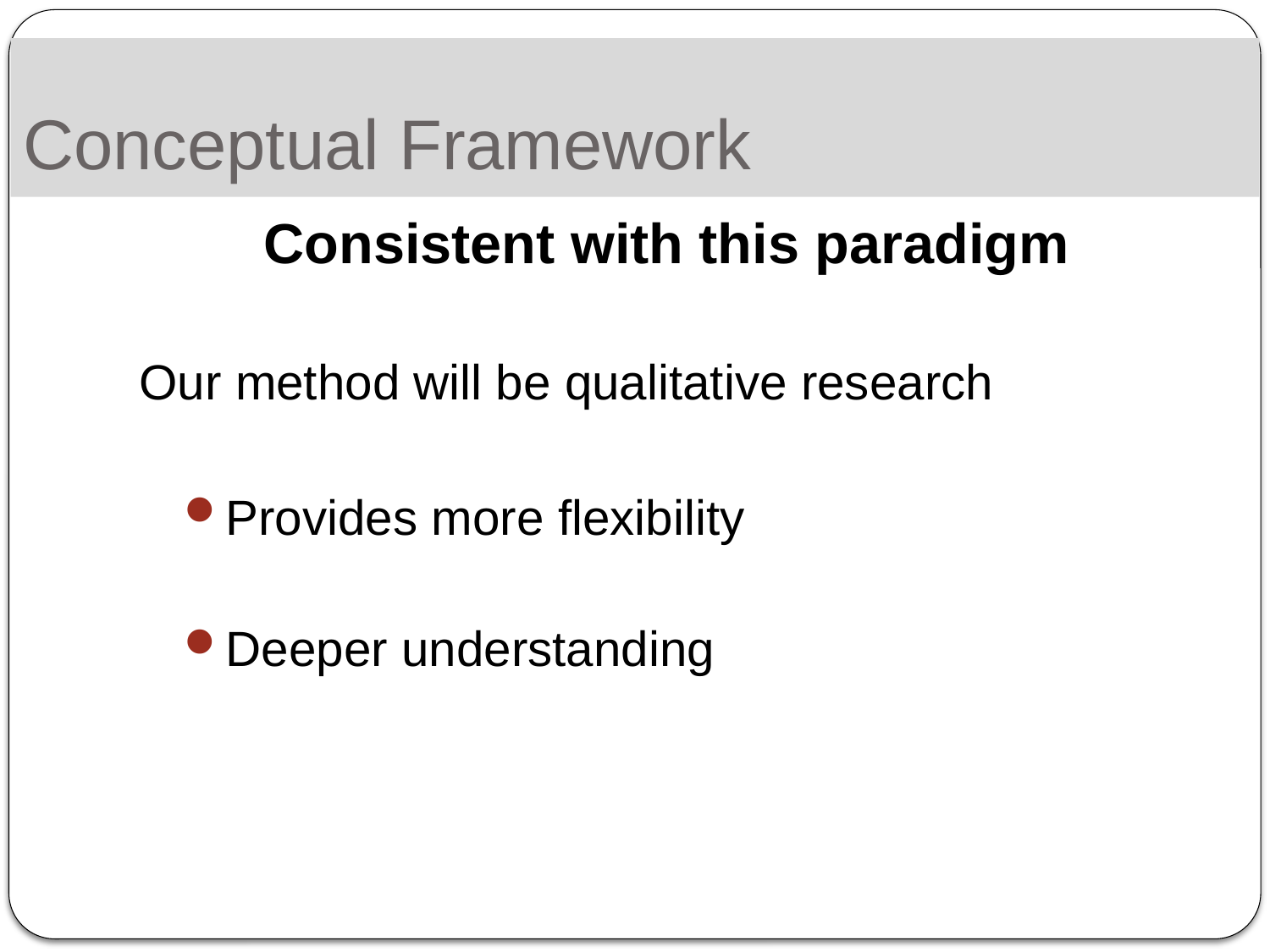

# Conceptual Framework
Consistent with this paradigm

Our method will be qualitative research

Provides more flexibility

Deeper understanding